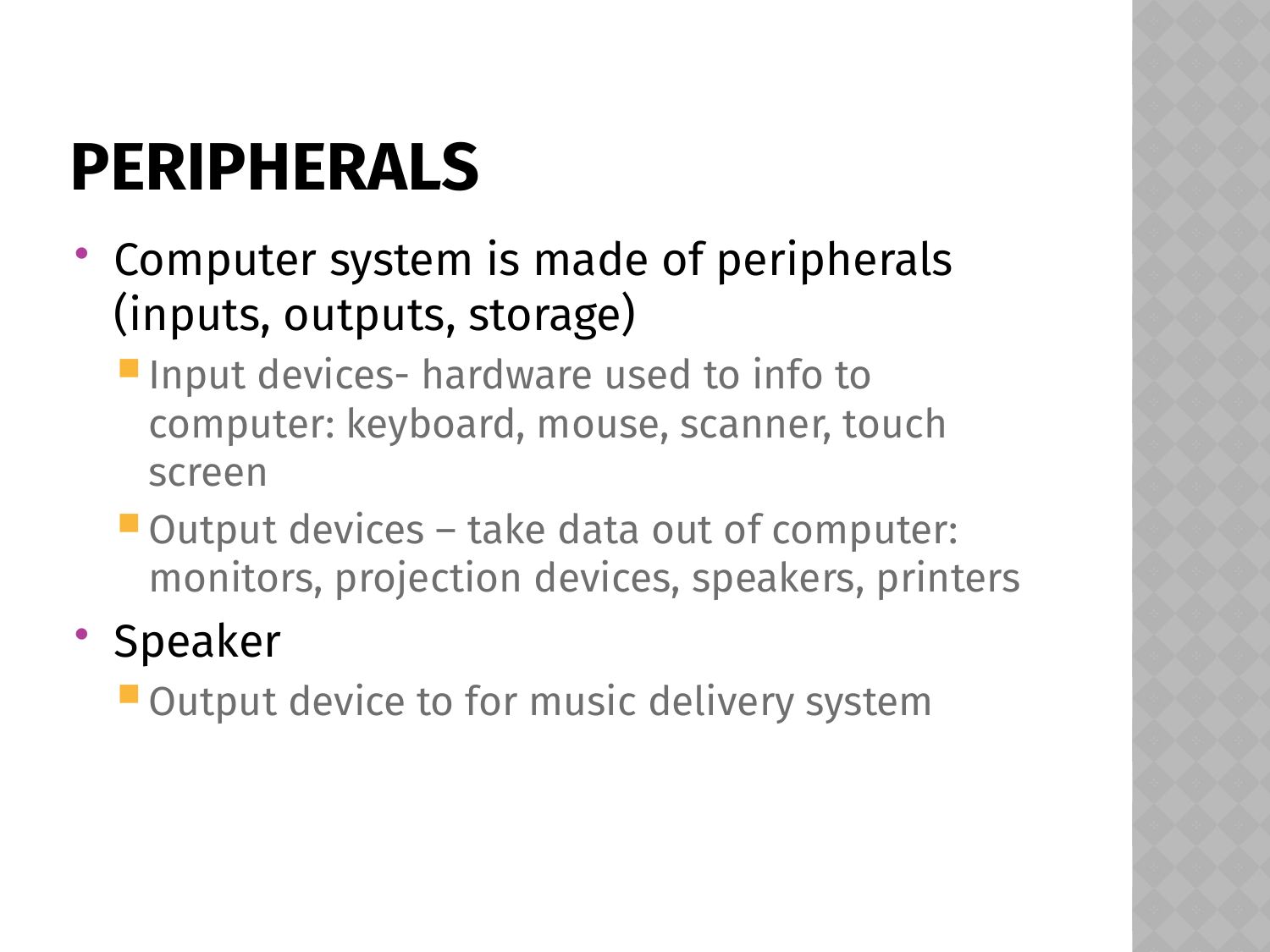

# Peripherals
Computer system is made of peripherals (inputs, outputs, storage)
Input devices- hardware used to info to computer: keyboard, mouse, scanner, touch screen
Output devices – take data out of computer: monitors, projection devices, speakers, printers
Speaker
Output device to for music delivery system